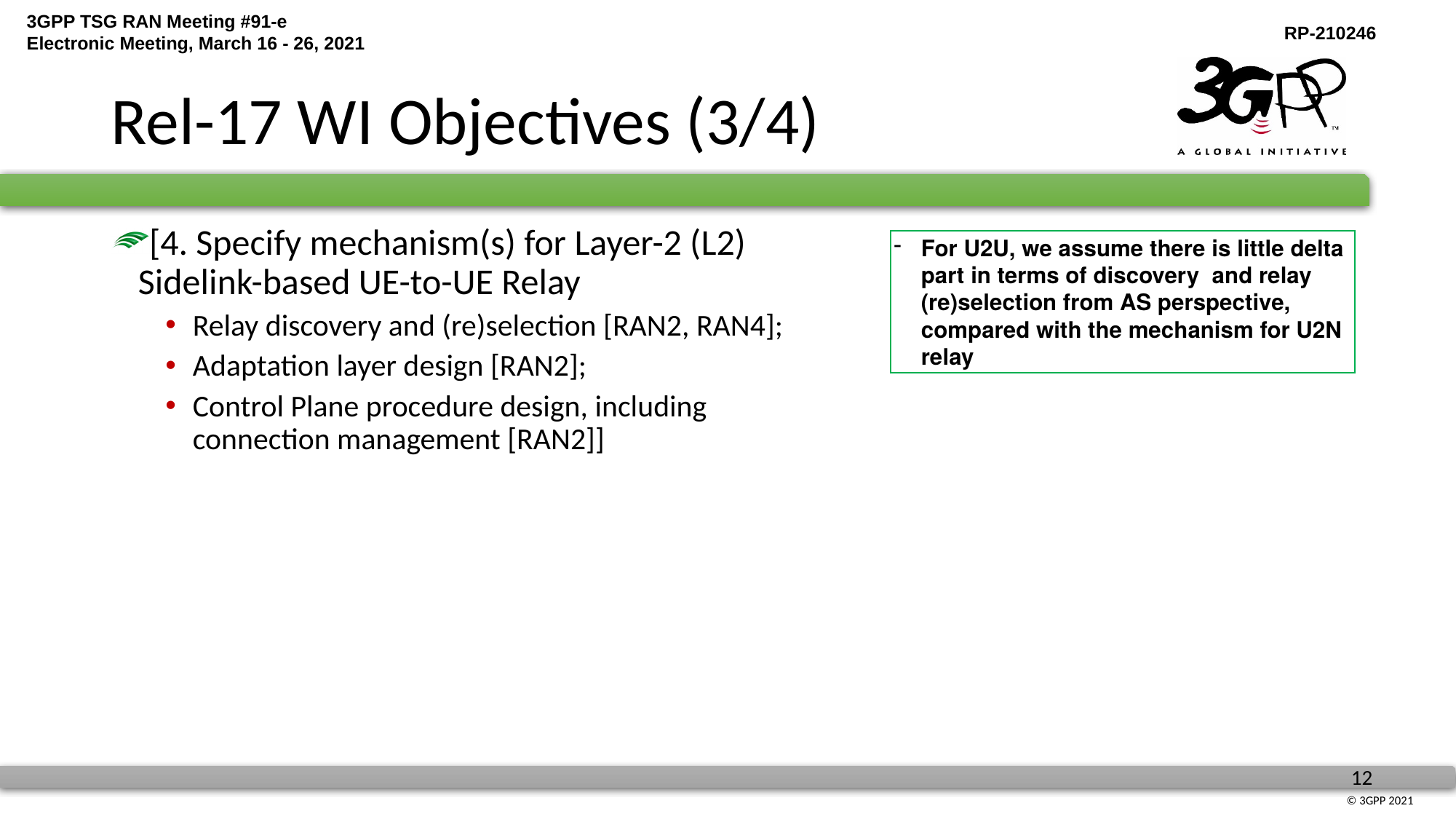

# Rel-17 WI Objectives (3/4)
[4. Specify mechanism(s) for Layer-2 (L2) Sidelink-based UE-to-UE Relay
Relay discovery and (re)selection [RAN2, RAN4];
Adaptation layer design [RAN2];
Control Plane procedure design, including connection management [RAN2]]

For U2U, we assume there is little delta part in terms of discovery  and relay (re)selection from AS perspective, compared with the mechanism for U2N relay